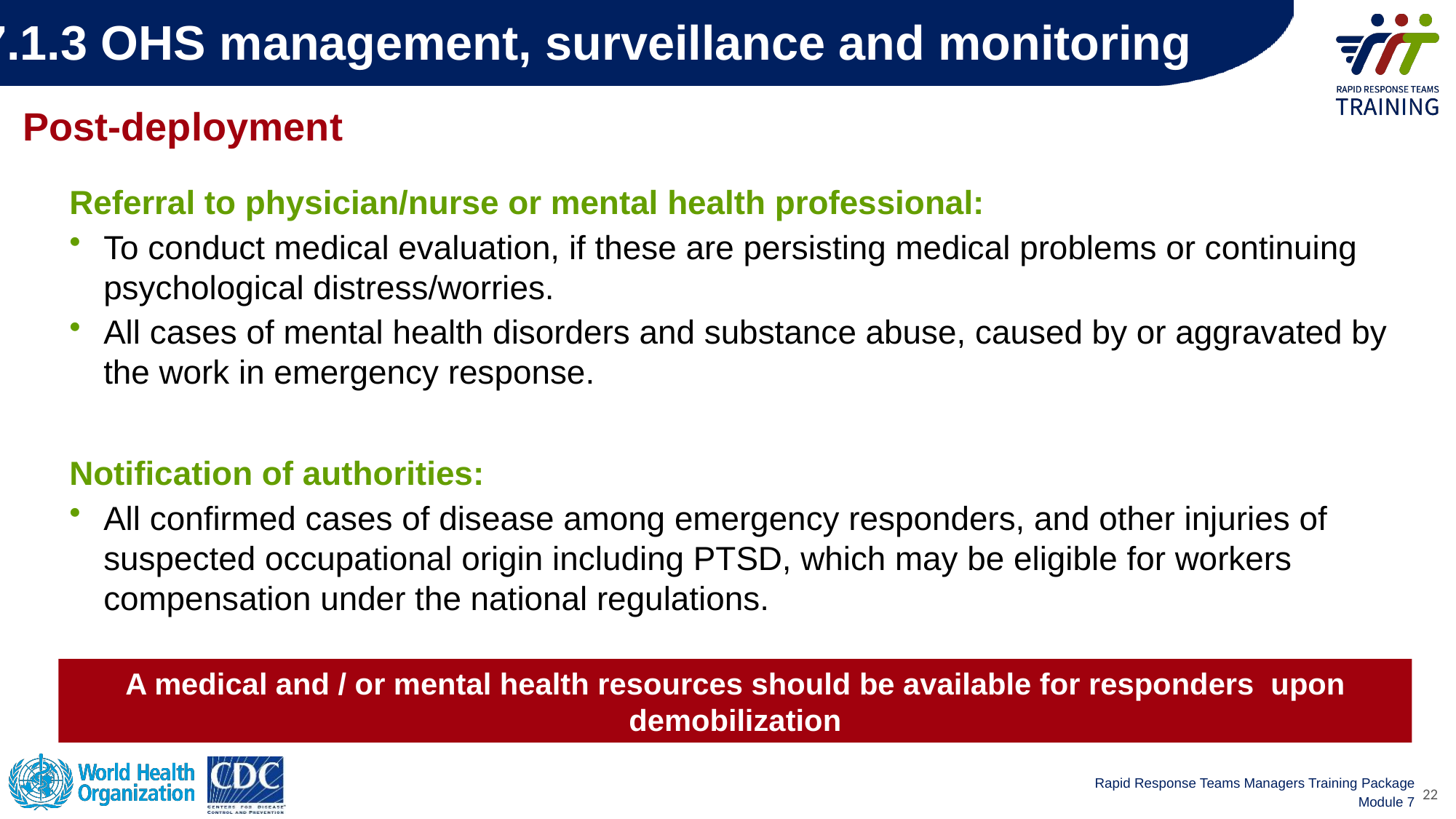

7.1.3 OHS management, surveillance and monitoring
Post-deployment
Referral to physician/nurse or mental health professional:
To conduct medical evaluation, if these are persisting medical problems or continuing psychological distress/worries.
All cases of mental health disorders and substance abuse, caused by or aggravated by the work in emergency response.

Notification of authorities:
All confirmed cases of disease among emergency responders, and other injuries of suspected occupational origin including PTSD, which may be eligible for workers compensation under the national regulations.

A medical and / or mental health resources should be available for responders  upon demobilization
22